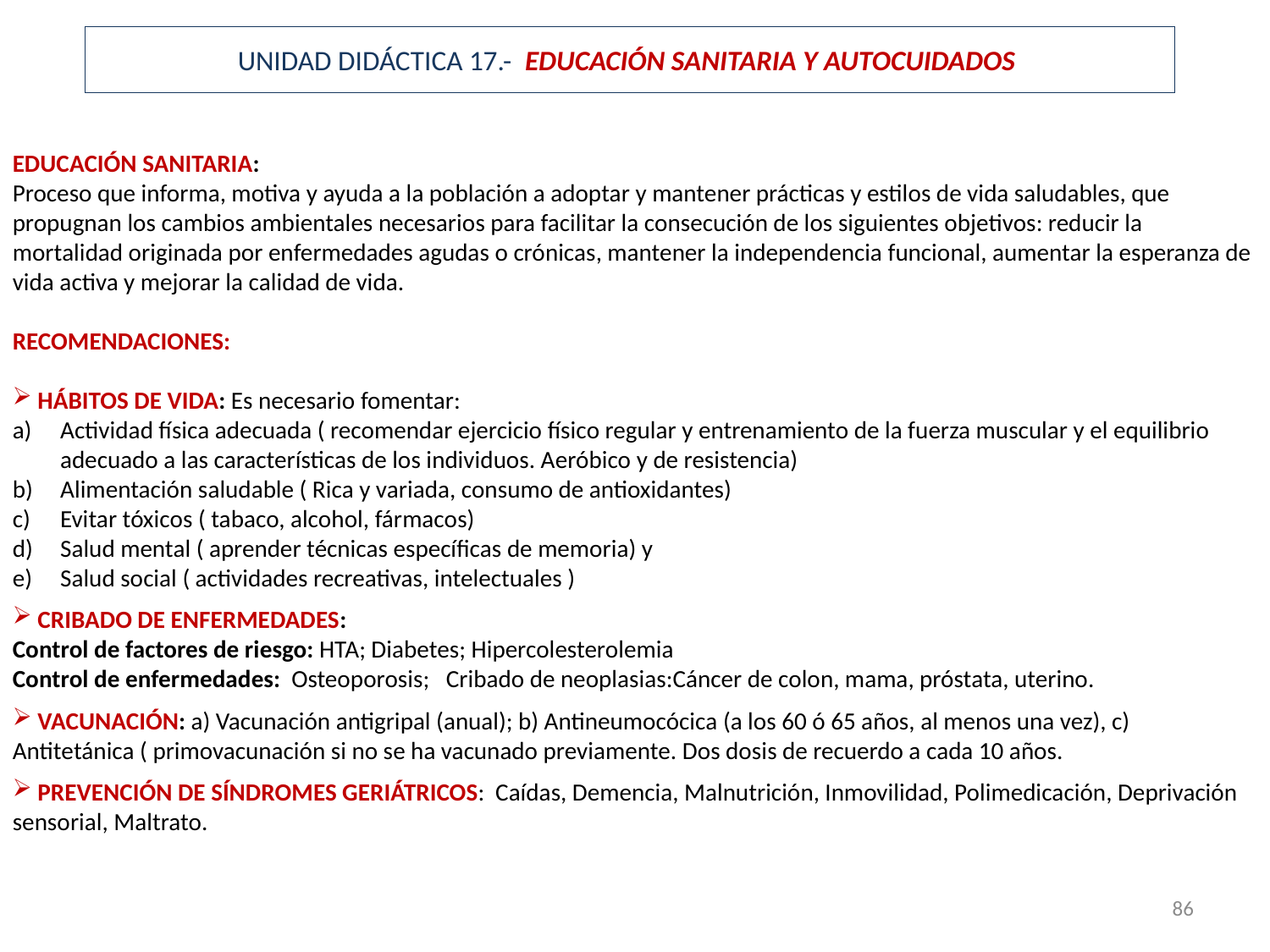

# UNIDAD DIDÁCTICA 17.-  EDUCACIÓN SANITARIA Y AUTOCUIDADOS

EDUCACIÓN SANITARIA:
Proceso que informa, motiva y ayuda a la población a adoptar y mantener prácticas y estilos de vida saludables, que  propugnan los cambios ambientales necesarios para facilitar la consecución de los siguientes objetivos: reducir la mortalidad originada por enfermedades agudas o crónicas, mantener la independencia funcional, aumentar la esperanza de vida activa y mejorar la calidad de vida.

RECOMENDACIONES:

 HÁBITOS DE VIDA: Es necesario fomentar:
Actividad física adecuada ( recomendar ejercicio físico regular y entrenamiento de la fuerza muscular y el equilibrio adecuado a las características de los individuos. Aeróbico y de resistencia)
Alimentación saludable ( Rica y variada, consumo de antioxidantes)
Evitar tóxicos ( tabaco, alcohol, fármacos)
Salud mental ( aprender técnicas específicas de memoria) y
Salud social ( actividades recreativas, intelectuales )
 CRIBADO DE ENFERMEDADES:
Control de factores de riesgo: HTA; Diabetes; Hipercolesterolemia
Control de enfermedades:  Osteoporosis;   Cribado de neoplasias:Cáncer de colon, mama, próstata, uterino.
 VACUNACIÓN: a) Vacunación antigripal (anual); b) Antineumocócica (a los 60 ó 65 años, al menos una vez), c) Antitetánica ( primovacunación si no se ha vacunado previamente. Dos dosis de recuerdo a cada 10 años.
 PREVENCIÓN DE SÍNDROMES GERIÁTRICOS:  Caídas, Demencia, Malnutrición, Inmovilidad, Polimedicación, Deprivación sensorial, Maltrato.
86